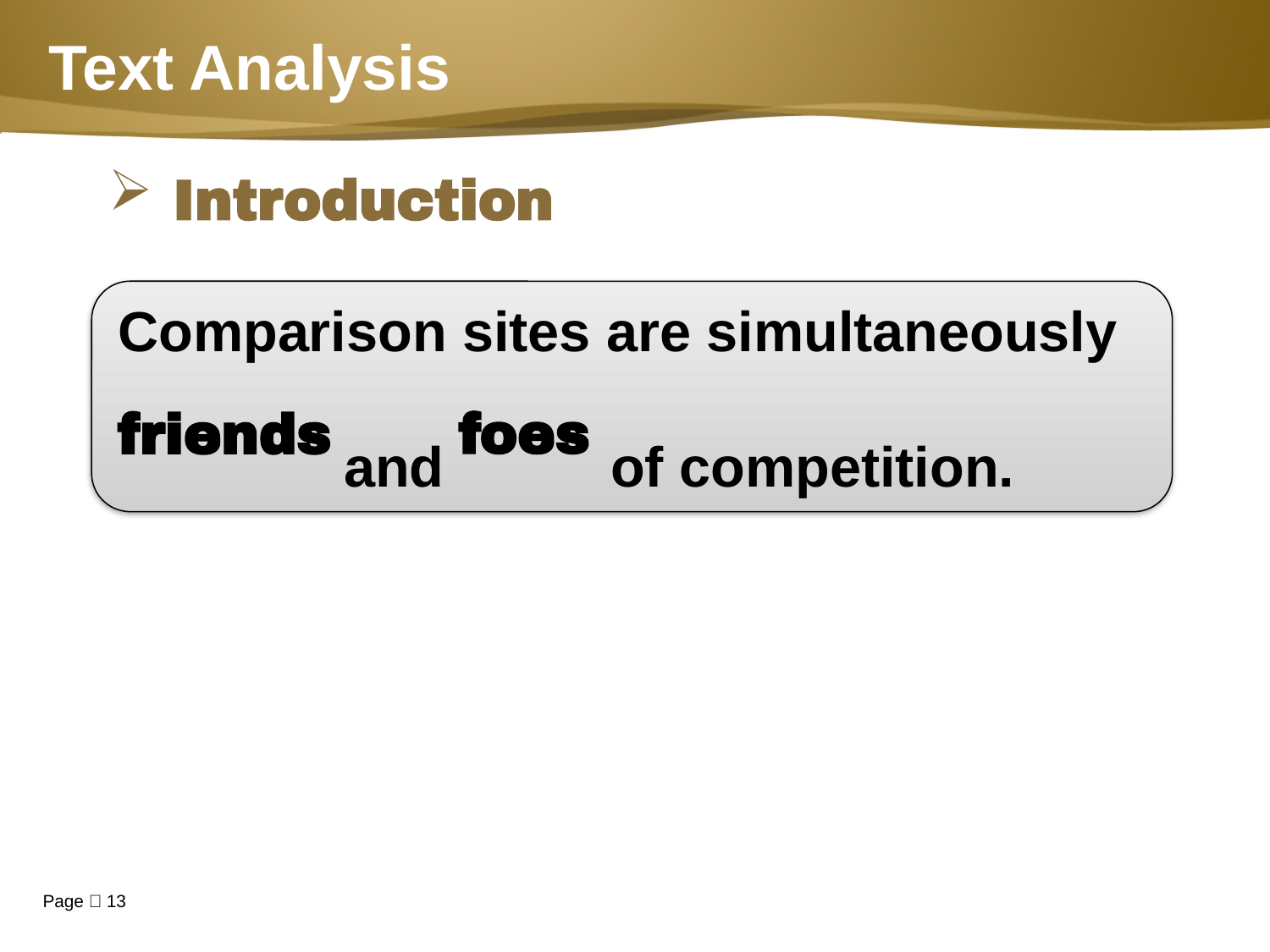

# Text Analysis
 Introduction

Comparison sites are simultaneously
            and         of competition.
foes
friends